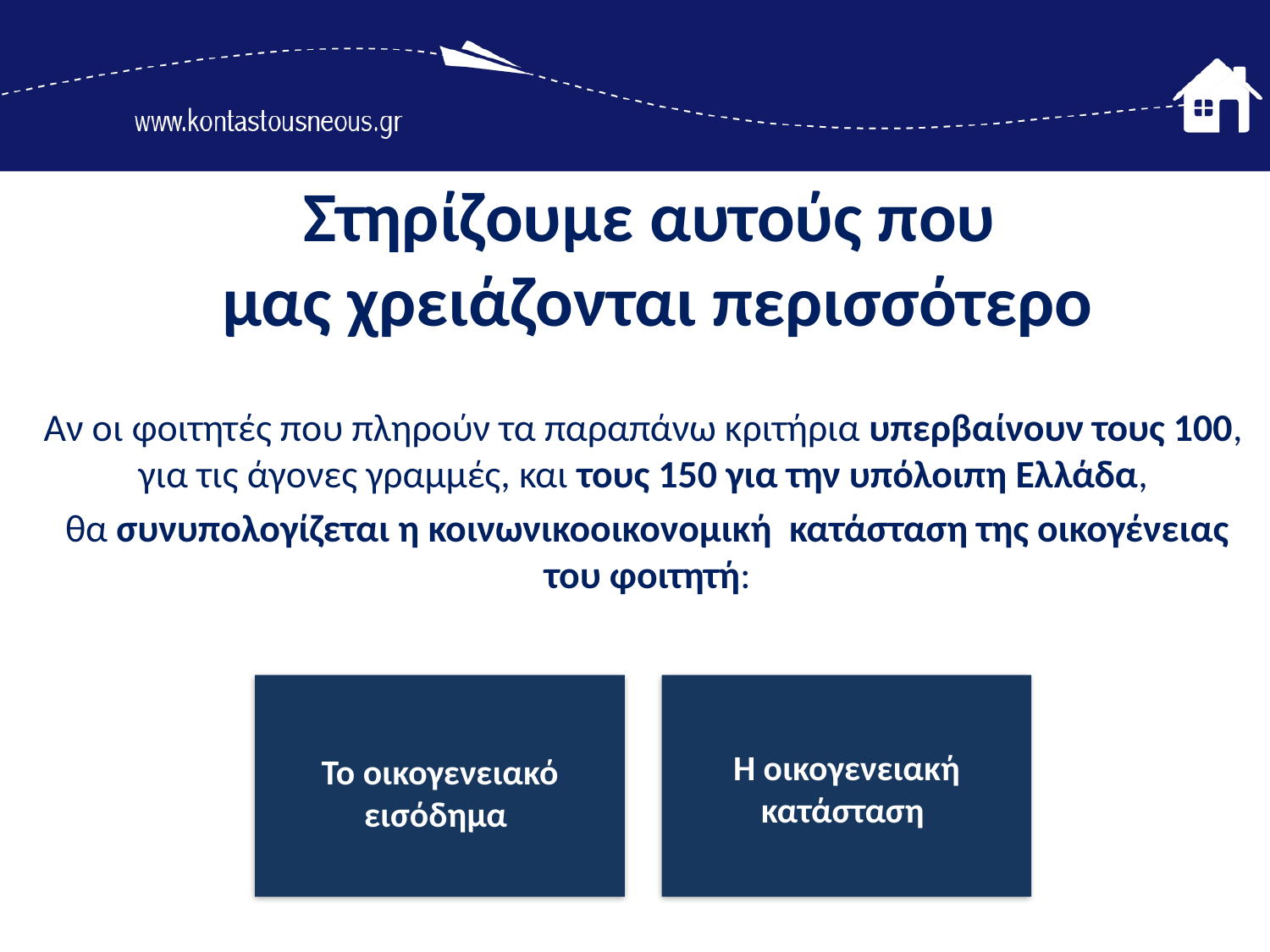

# Στηρίζουμε αυτούς που μας χρειάζονται περισσότερο
Αν οι φοιτητές που πληρούν τα παραπάνω κριτήρια υπερβαίνουν τους 100,  για τις άγονες γραμμές, και τους 150 για την υπόλοιπη Ελλάδα,
θα συνυπολογίζεται η κοινωνικοοικονομική  κατάσταση της οικογένειας του φοιτητή:

Το οικογενειακό εισόδημα

Η οικογενειακή κατάσταση